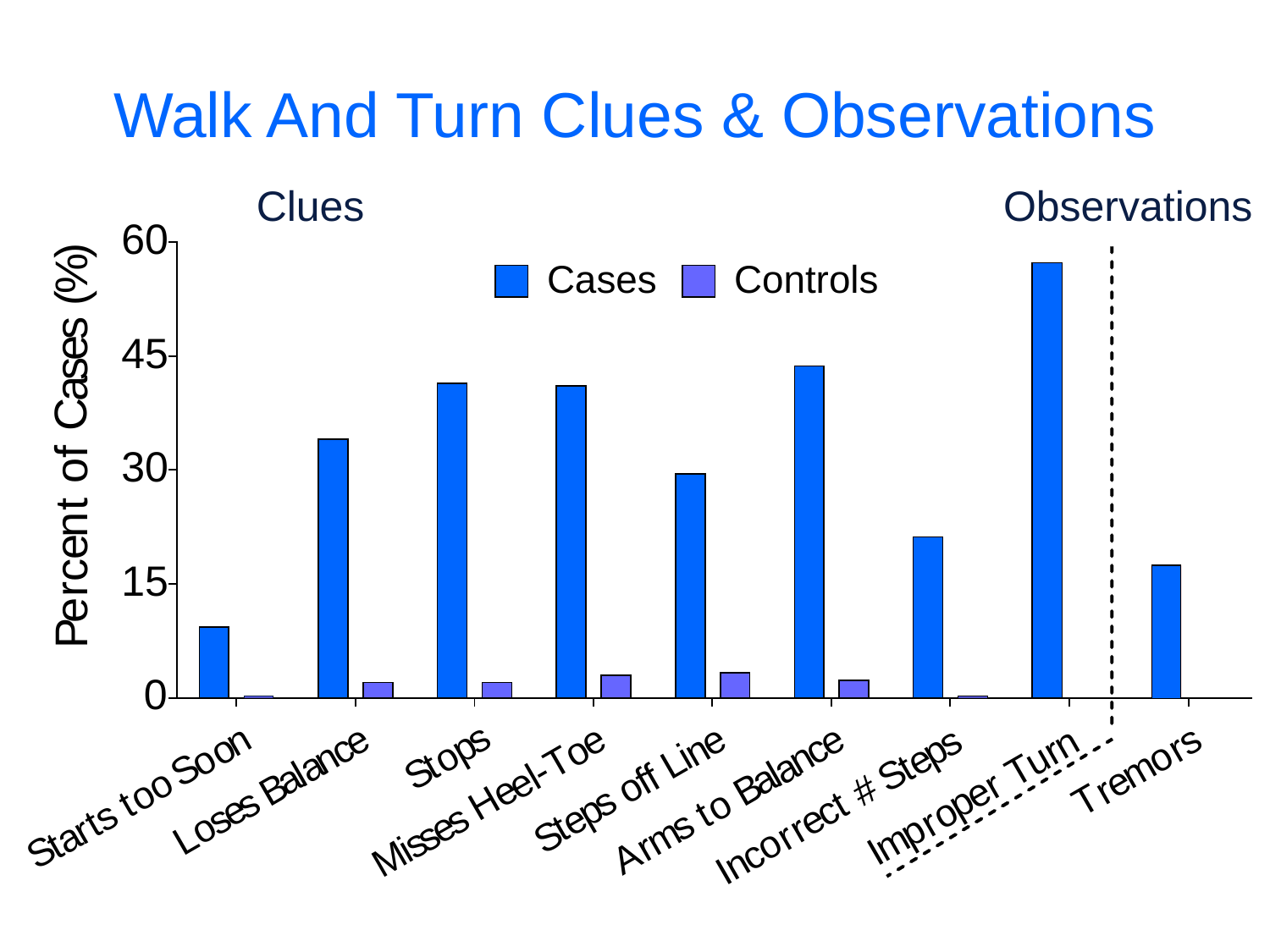

Walk And Turn Clues & Observations

Clues
Observations
60

)
%
(

s
e
s
a
C

f
o

t
n
e
c
r
e
P

Cases
Controls

45

30

15

0

s
s
n
e
e
e
e
s
n
p
r
c
c
o
n
p
r
o
i
o
o
n
n
e
u
o
T

L
t
a
t
a
S
T
m
-

S
l
l
S
f
l

a
a

f
e

e
o
r
o
B
B
#
r
e
e
o

T
s
p
s
H
t
t
o

e
p
c

o
t
s

s
s
e
e
r
t
s
e
t
o
r
r
p
S
m
s
r
a
L
m
s
o
t
r
i
S
I
c
A
M
n
I